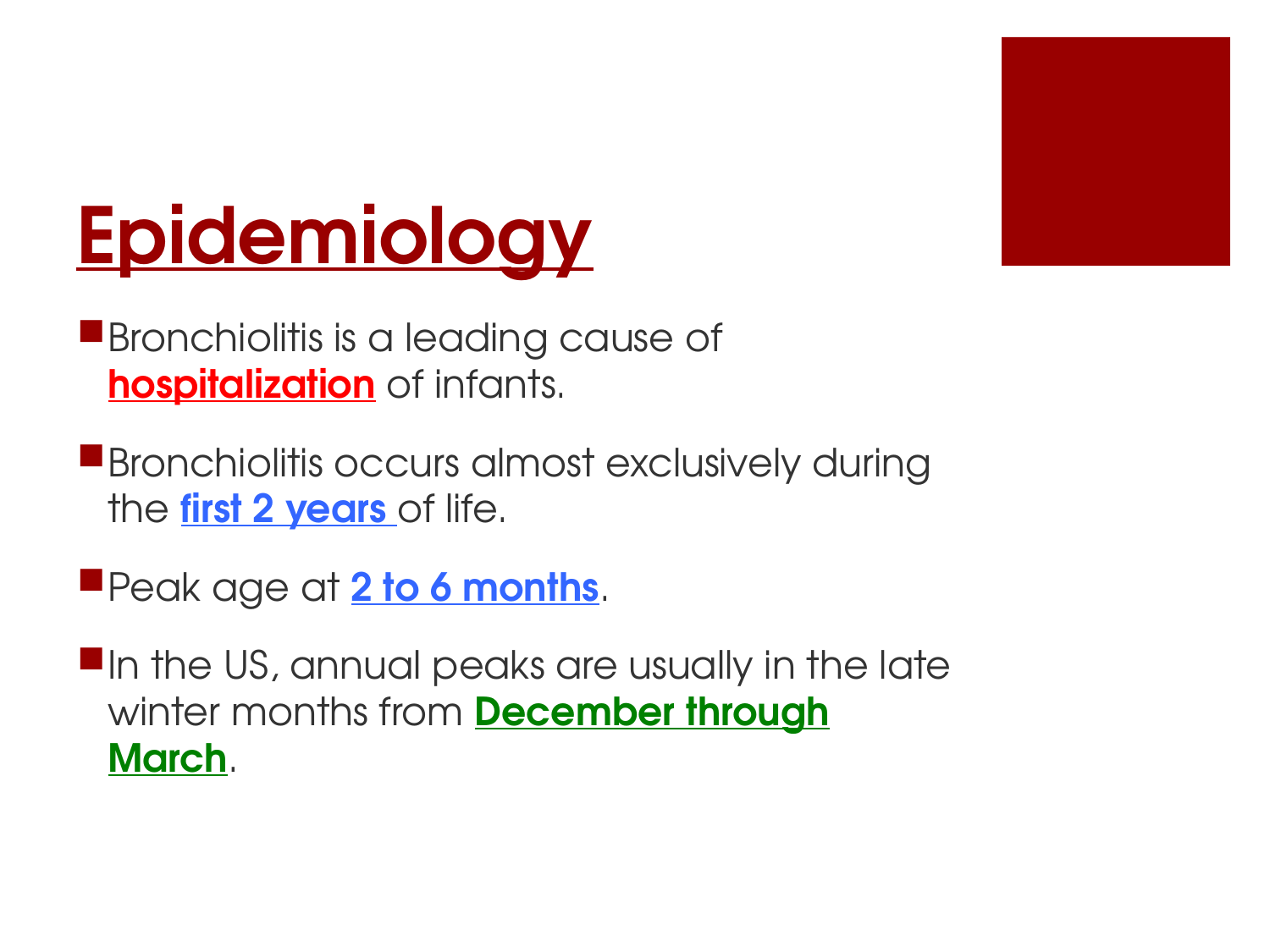

# Epidemiology
Bronchiolitis is a leading cause of hospitalization of infants.
Bronchiolitis occurs almost exclusively during the first 2 years of life.
Peak age at 2 to 6 months.
In the US, annual peaks are usually in the late winter months from December through March.